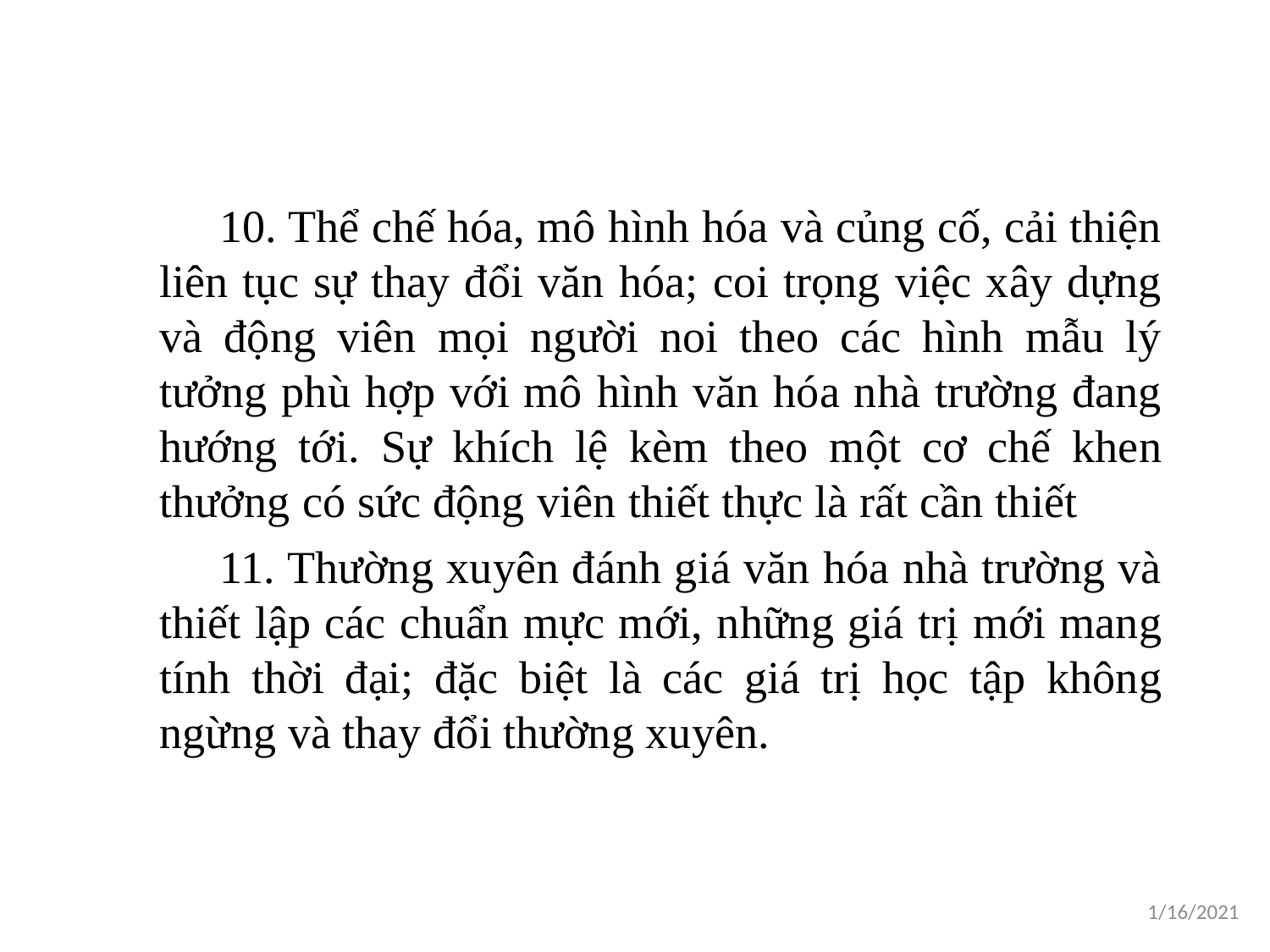

10. Thể chế hóa, mô hình hóa và củng cố, cải thiện liên tục sự thay đổi văn hóa; coi trọng việc xây dựng và động viên mọi người noi theo các hình mẫu lý tưởng phù hợp với mô hình văn hóa nhà trường đang hướng tới. Sự khích lệ kèm theo một cơ chế khen thưởng có sức động viên thiết thực là rất cần thiết
11. Thường xuyên đánh giá văn hóa nhà trường và thiết lập các chuẩn mực mới, những giá trị mới mang tính thời đại; đặc biệt là các giá trị học tập không ngừng và thay đổi thường xuyên.
1/16/2021